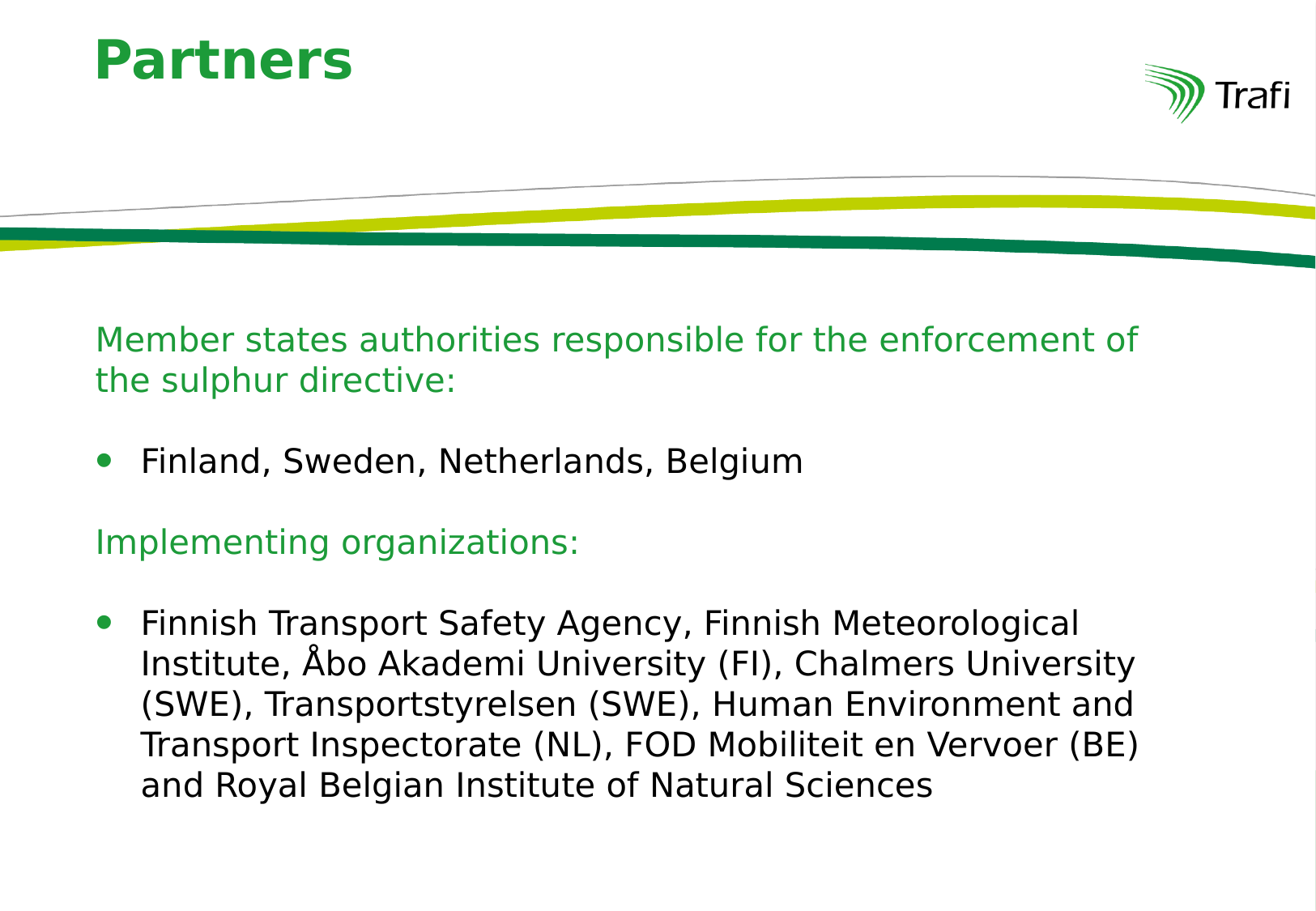

# Partners

Member states authorities responsible for the enforcement of the sulphur directive:

Finland, Sweden, Netherlands, Belgium

Implementing organizations:

Finnish Transport Safety Agency, Finnish Meteorological Institute, Åbo Akademi University (FI), Chalmers University (SWE), Transportstyrelsen (SWE), Human Environment and Transport Inspectorate (NL), FOD Mobiliteit en Vervoer (BE) and Royal Belgian Institute of Natural Sciences